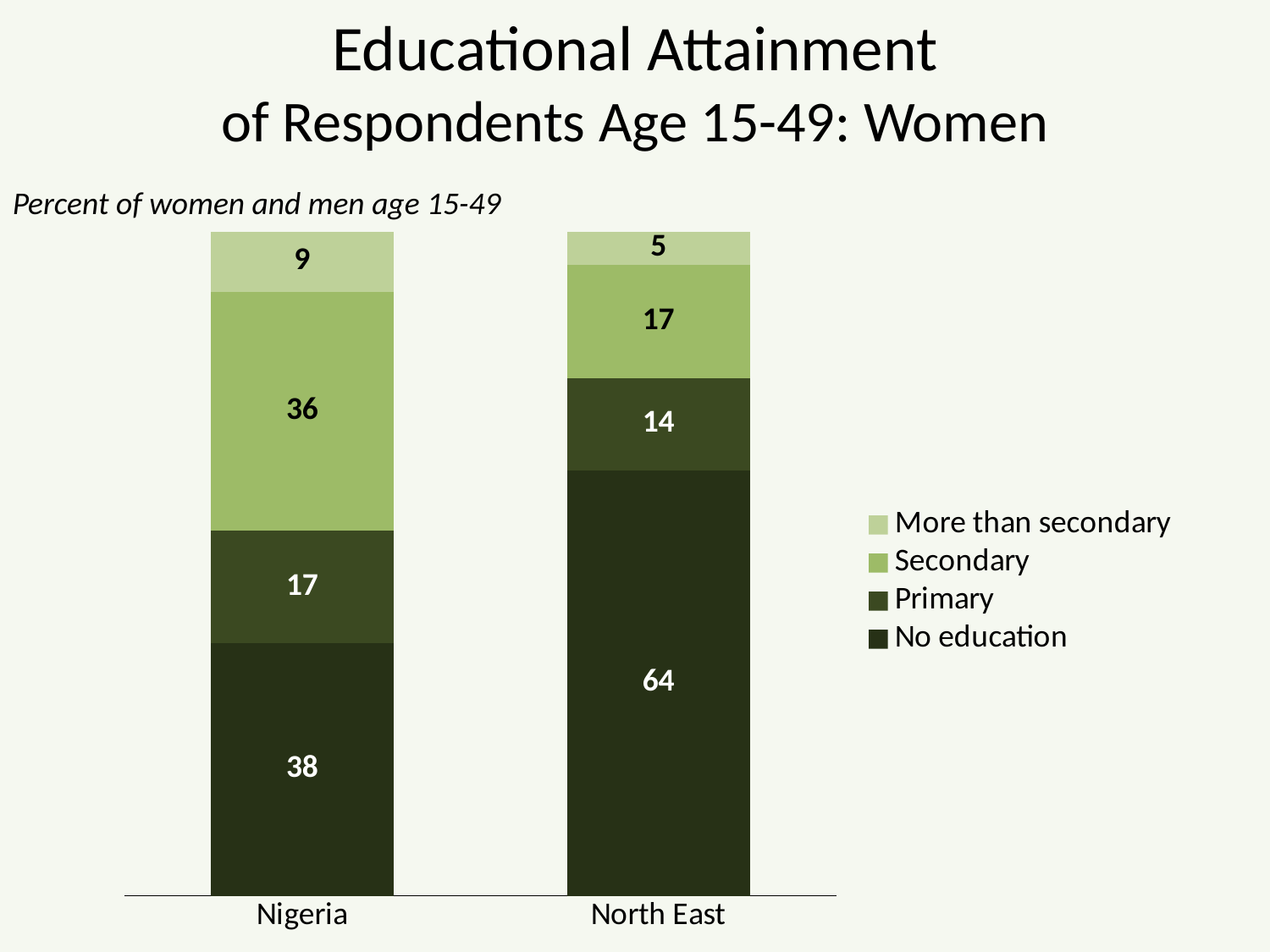

# Educational Attainment of Respondents Age 15-49: Women
Percent of women and men age 15-49

### Chart

| Category | No education | Primary | Secondary | More than secondary |
|---|---|---|---|---|
| Nigeria | 38.0 | 17.0 | 36.0 | 9.0 |
| North East | 64.0 | 14.0 | 17.0 | 5.0 |